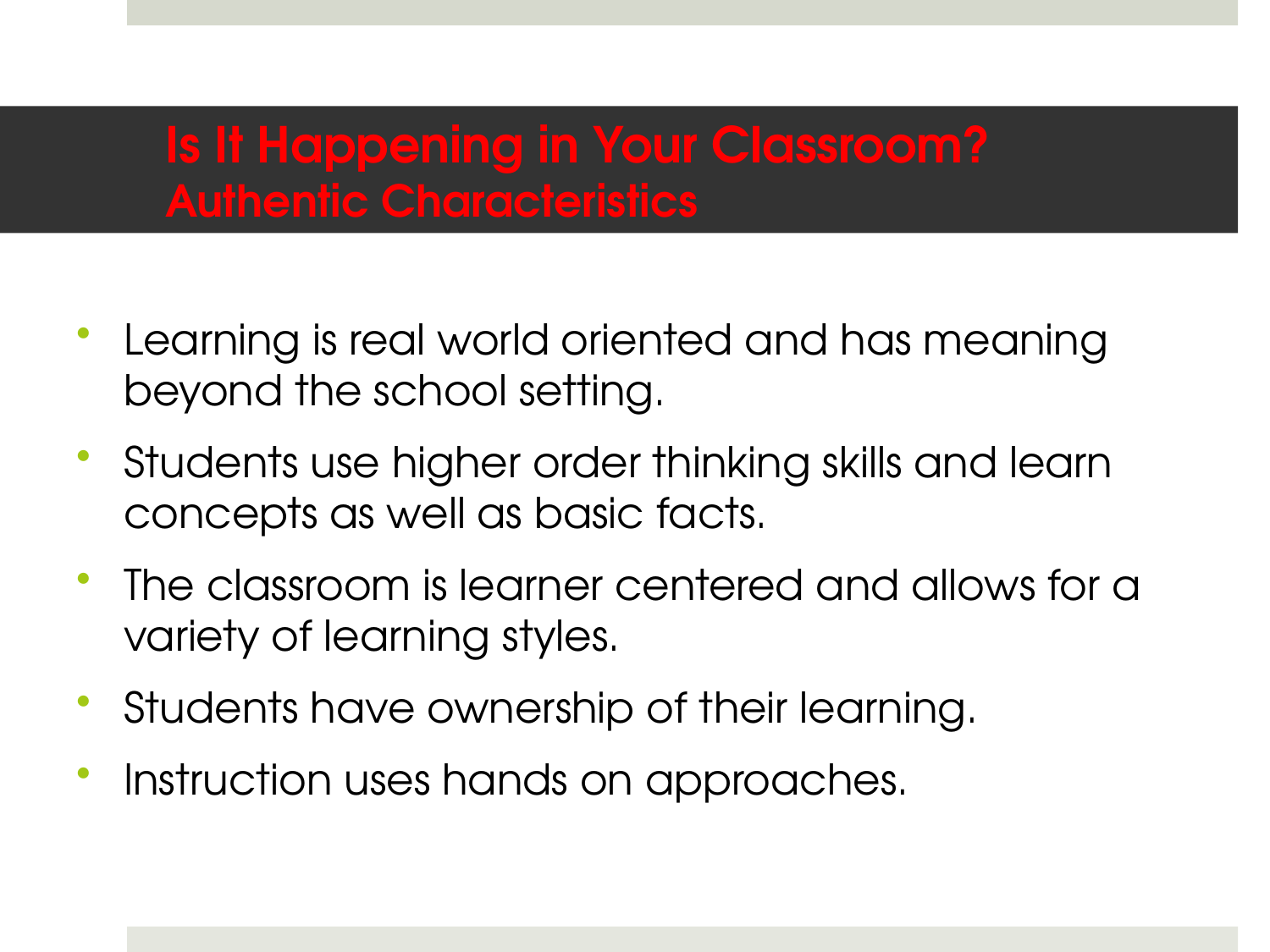

# Is It Happening in Your Classroom? Authentic Characteristics
Learning is real world oriented and has meaning beyond the school setting.
Students use higher order thinking skills and learn concepts as well as basic facts.
The classroom is learner centered and allows for a variety of learning styles.
Students have ownership of their learning.
Instruction uses hands on approaches.